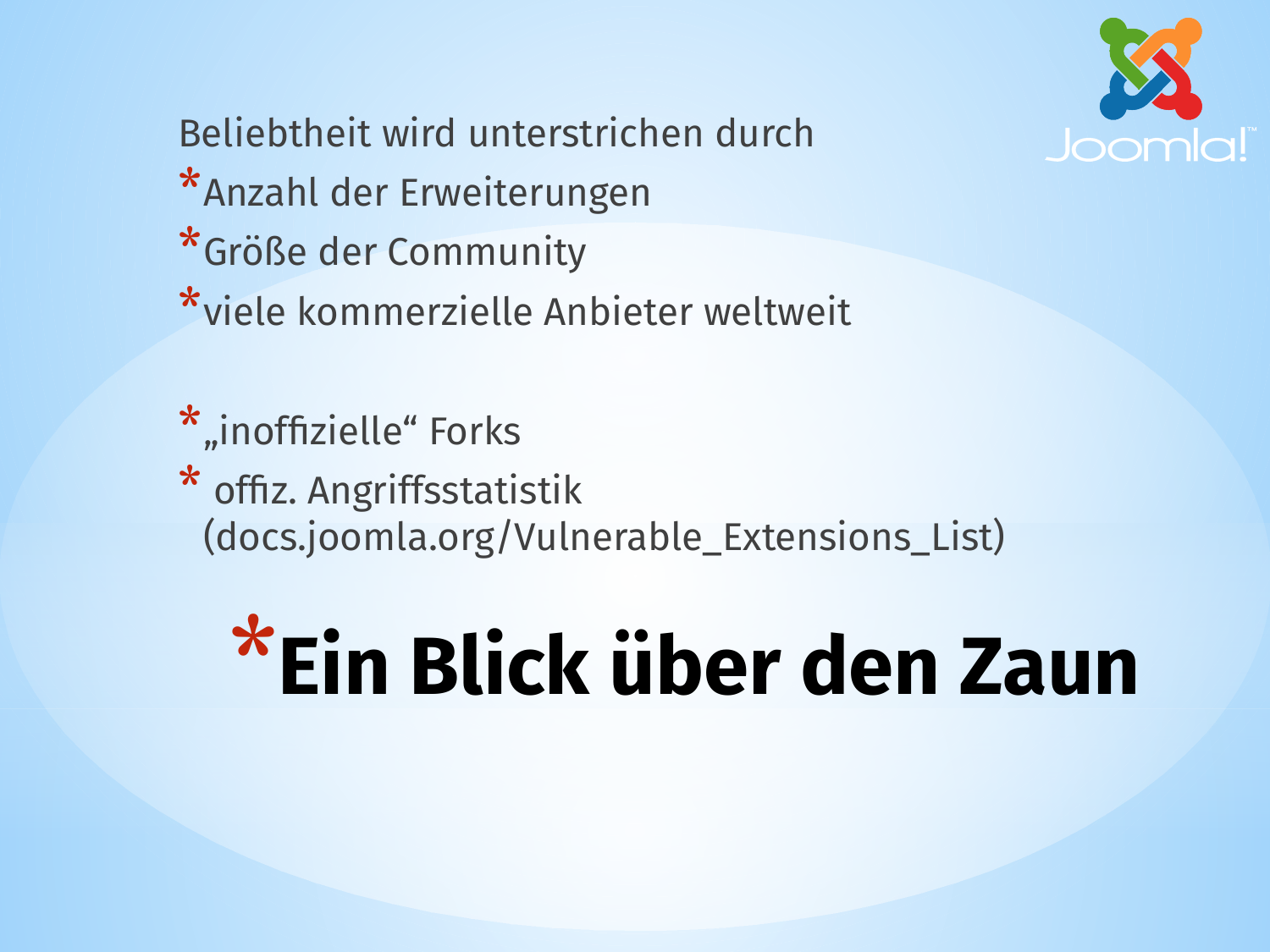

Beliebtheit wird unterstrichen durch
Anzahl der Erweiterungen
Größe der Community
viele kommerzielle Anbieter weltweit

„inoffizielle“ Forks
 offiz. Angriffsstatistik
(docs.joomla.org/Vulnerable_Extensions_List)

# Ein Blick über den Zaun